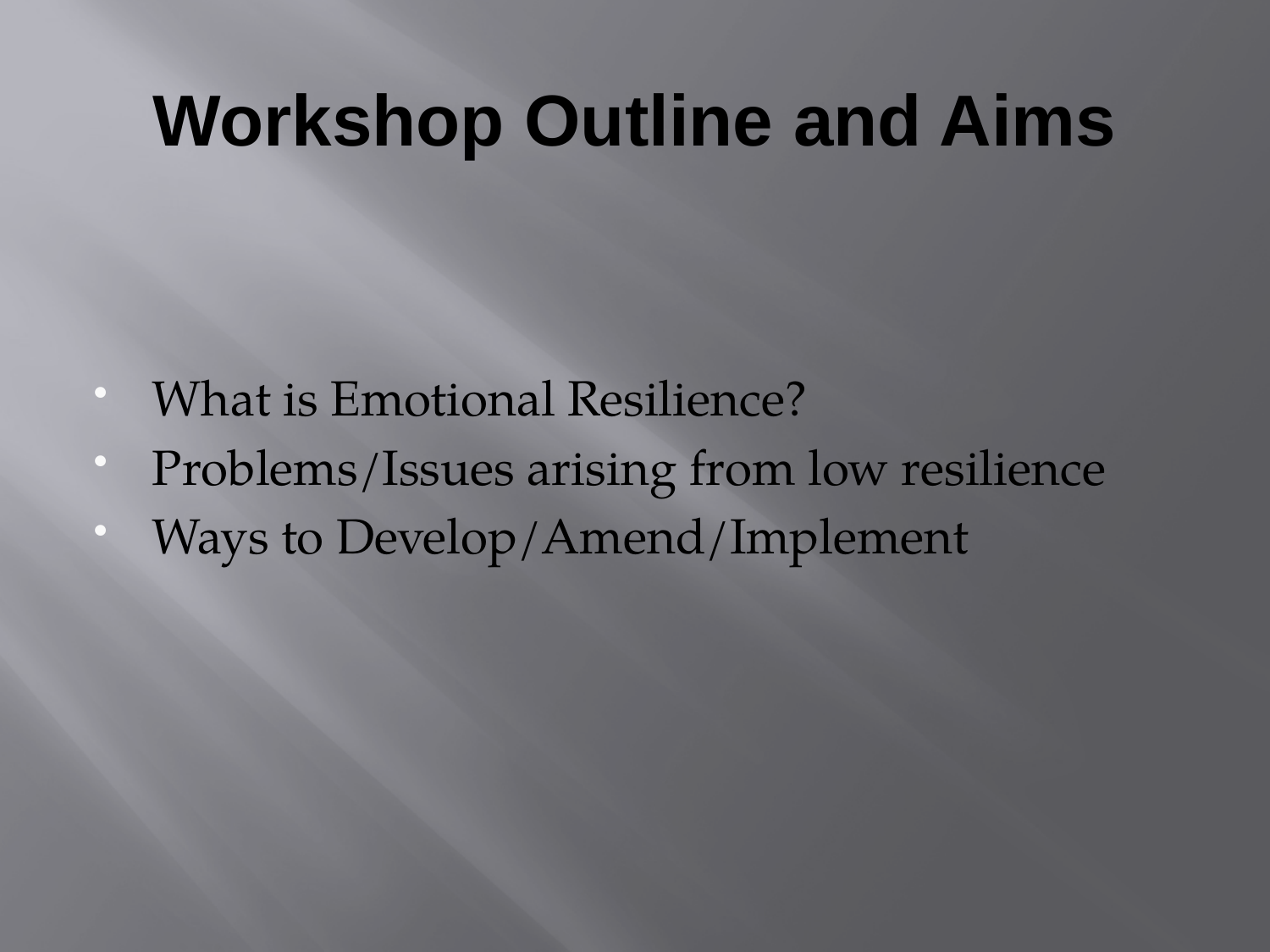

# Workshop Outline and Aims

What is Emotional Resilience?
Problems/Issues arising from low resilience
Ways to Develop/Amend/Implement